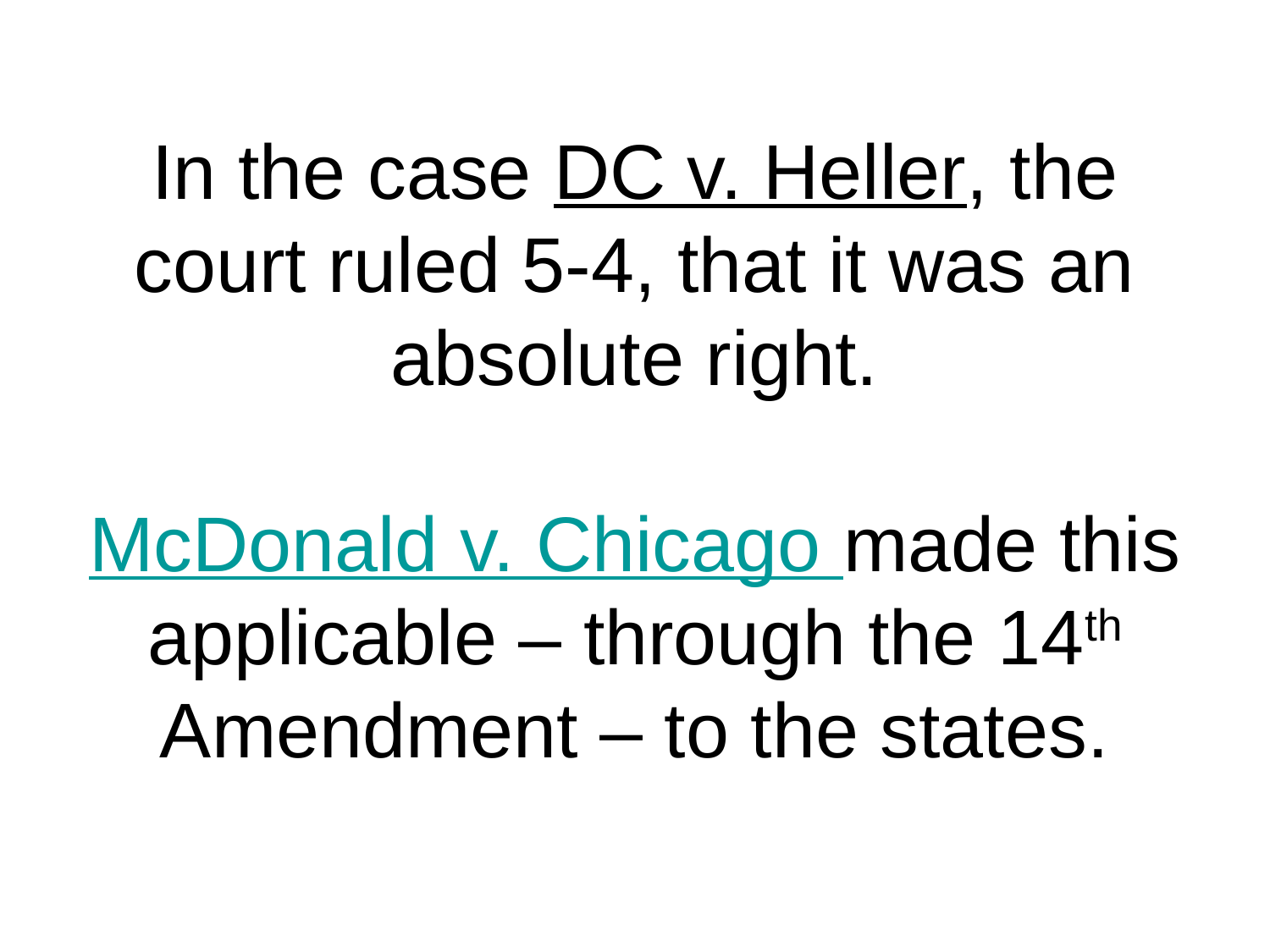

# In the case DC v. Heller, the court ruled 5-4, that it was an absolute right. McDonald v. Chicago made this applicable – through the 14th Amendment – to the states.